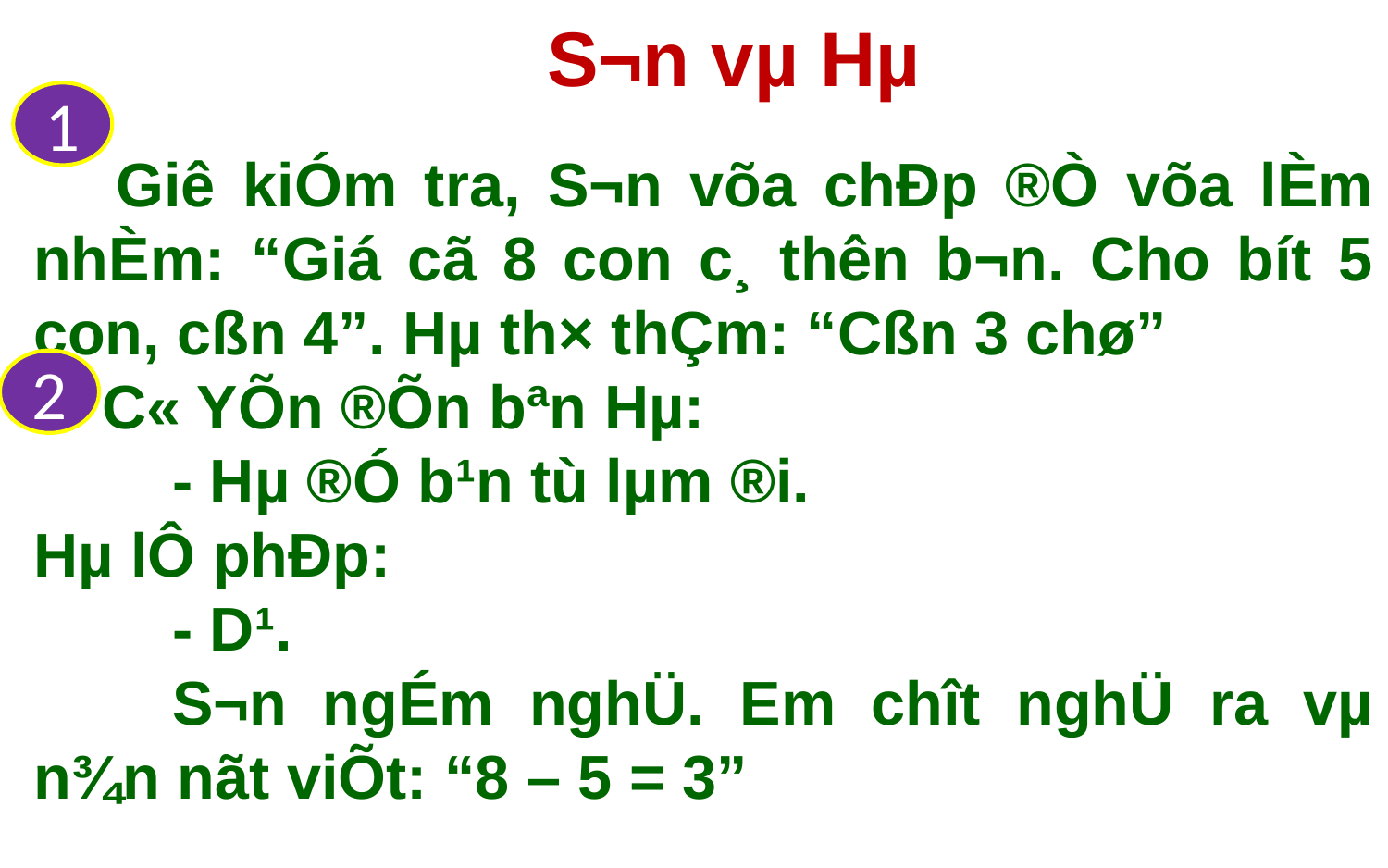

S¬n vµ Hµ
1
   Giê kiÓm tra, S¬n võa chÐp ®Ò võa lÈm nhÈm: “Giá cã 8 con c¸ thên b¬n. Cho bít 5 con, cßn 4”. Hµ th× thÇm: “Cßn 3 chø”
    C« YÕn ®Õn bªn Hµ:
	- Hµ ®Ó b¹n tù lµm ®i.
Hµ lÔ phÐp:
	- D¹.
	S¬n ngÉm nghÜ. Em chît nghÜ ra vµ n¾n nãt viÕt: “8 – 5 = 3”
2